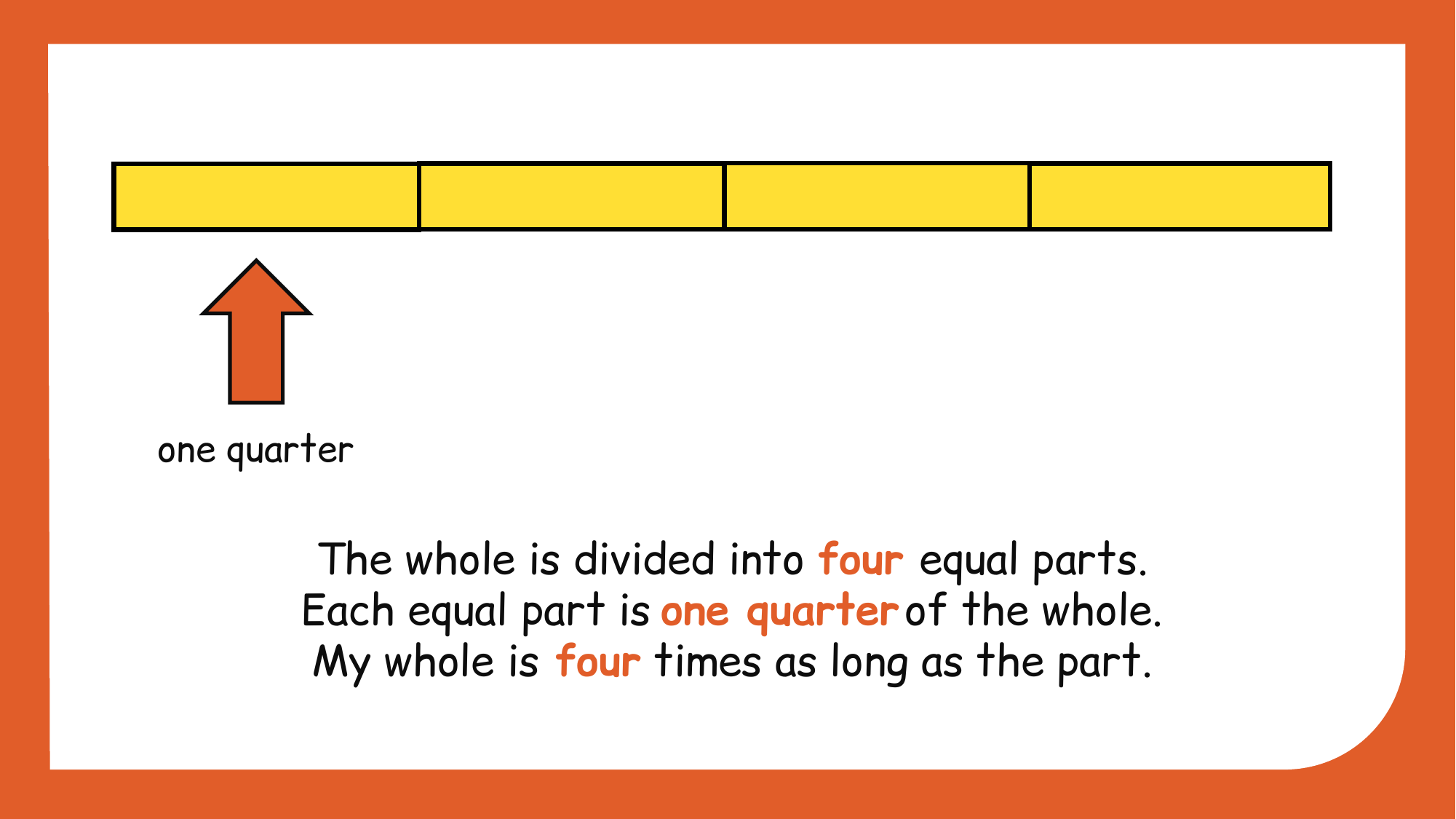

one quarter
The whole is divided into         equal parts.
Each equal part is                    of the whole.
My whole is         times as long as the part.
four
one quarter
four